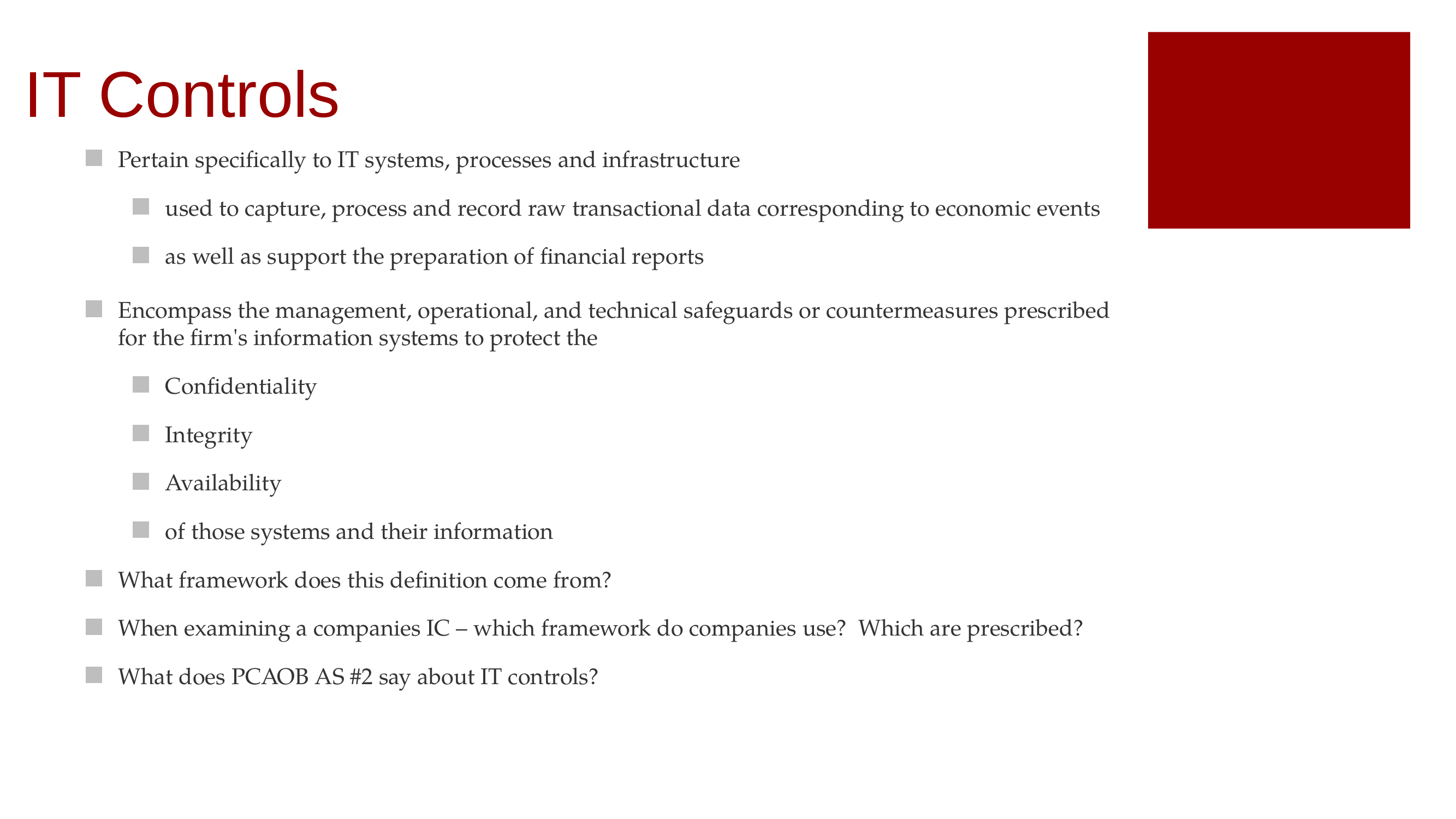

# IT Controls
Pertain specifically to IT systems, processes and infrastructure
used to capture, process and record raw transactional data corresponding to economic events
as well as support the preparation of financial reports
Encompass the management, operational, and technical safeguards or countermeasures prescribed for the firm's information systems to protect the
Confidentiality
Integrity
Availability
of those systems and their information
What framework does this definition come from?
When examining a companies IC – which framework do companies use?  Which are prescribed?
What does PCAOB AS #2 say about IT controls?